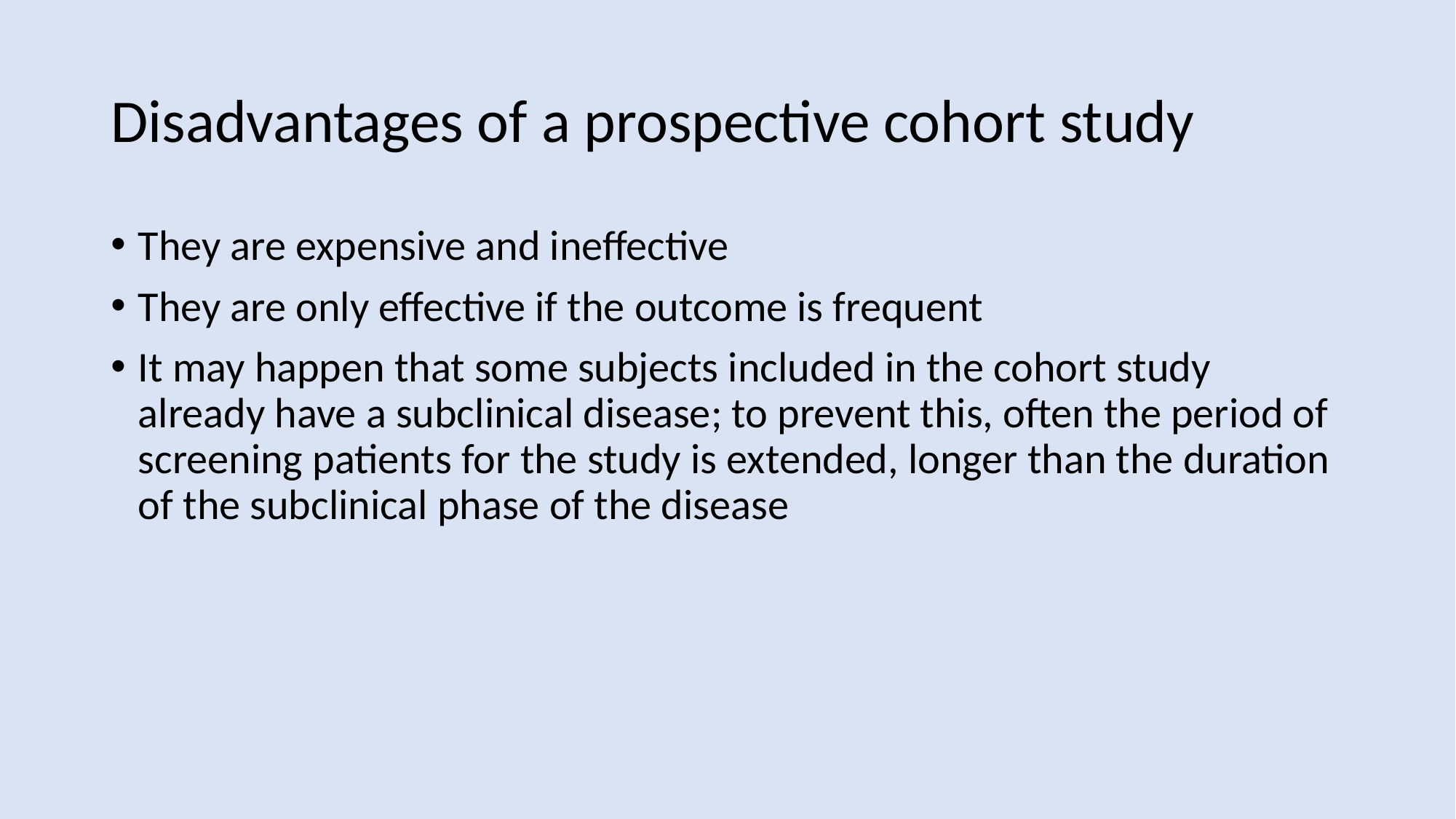

# Disadvantages of a prospective cohort study
They are expensive and ineffective
They are only effective if the outcome is frequent
It may happen that some subjects included in the cohort study already have a subclinical disease; to prevent this, often the period of screening patients for the study is extended, longer than the duration of the subclinical phase of the disease